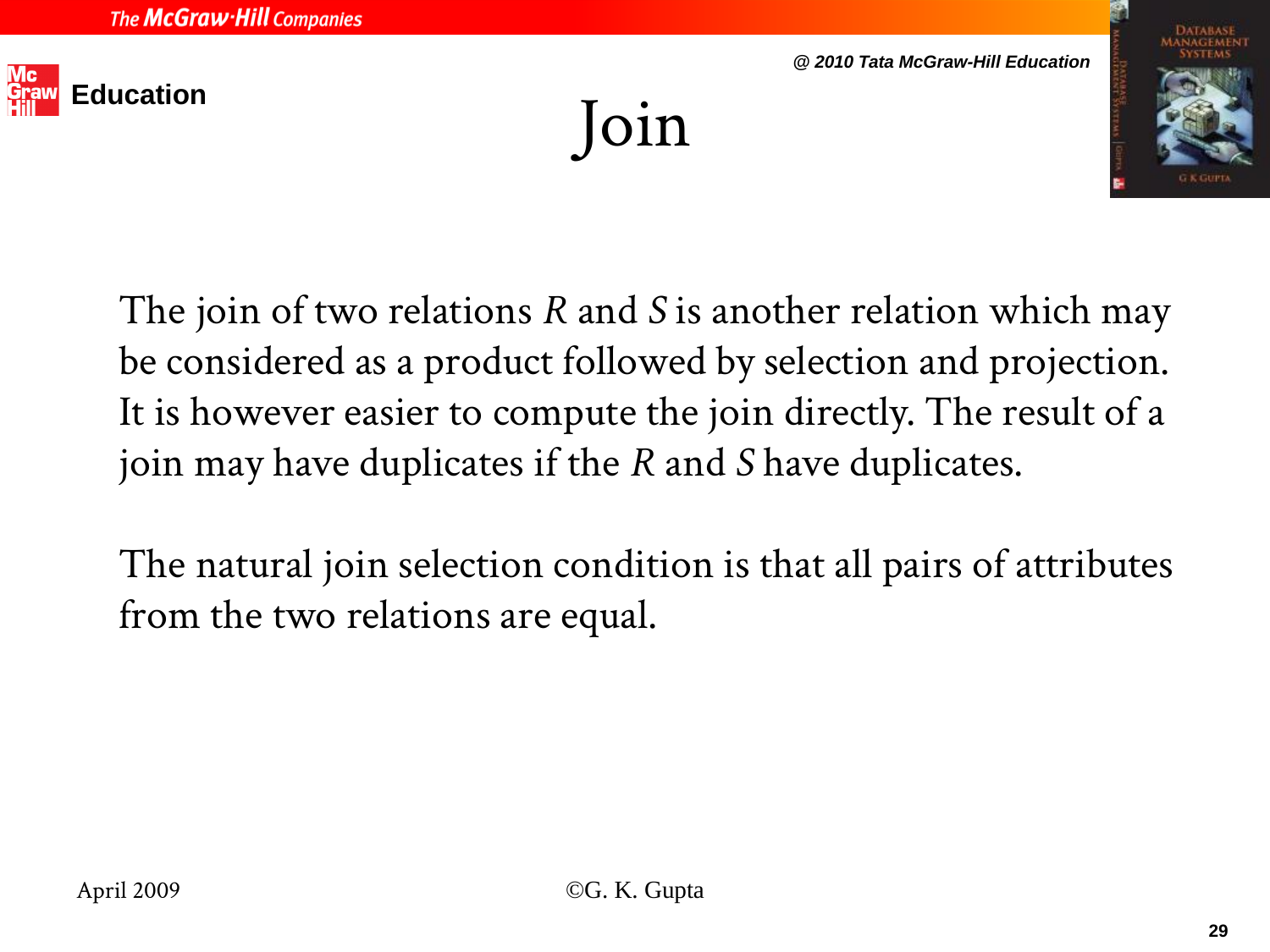

# Join
The join of two relations R and S is another relation which may be considered as a product followed by selection and projection.  It is however easier to compute the join directly. The result of a join may have duplicates if the R and S have duplicates.

The natural join selection condition is that all pairs of attributes from the two relations are equal.
April 2009
©G. K. Gupta